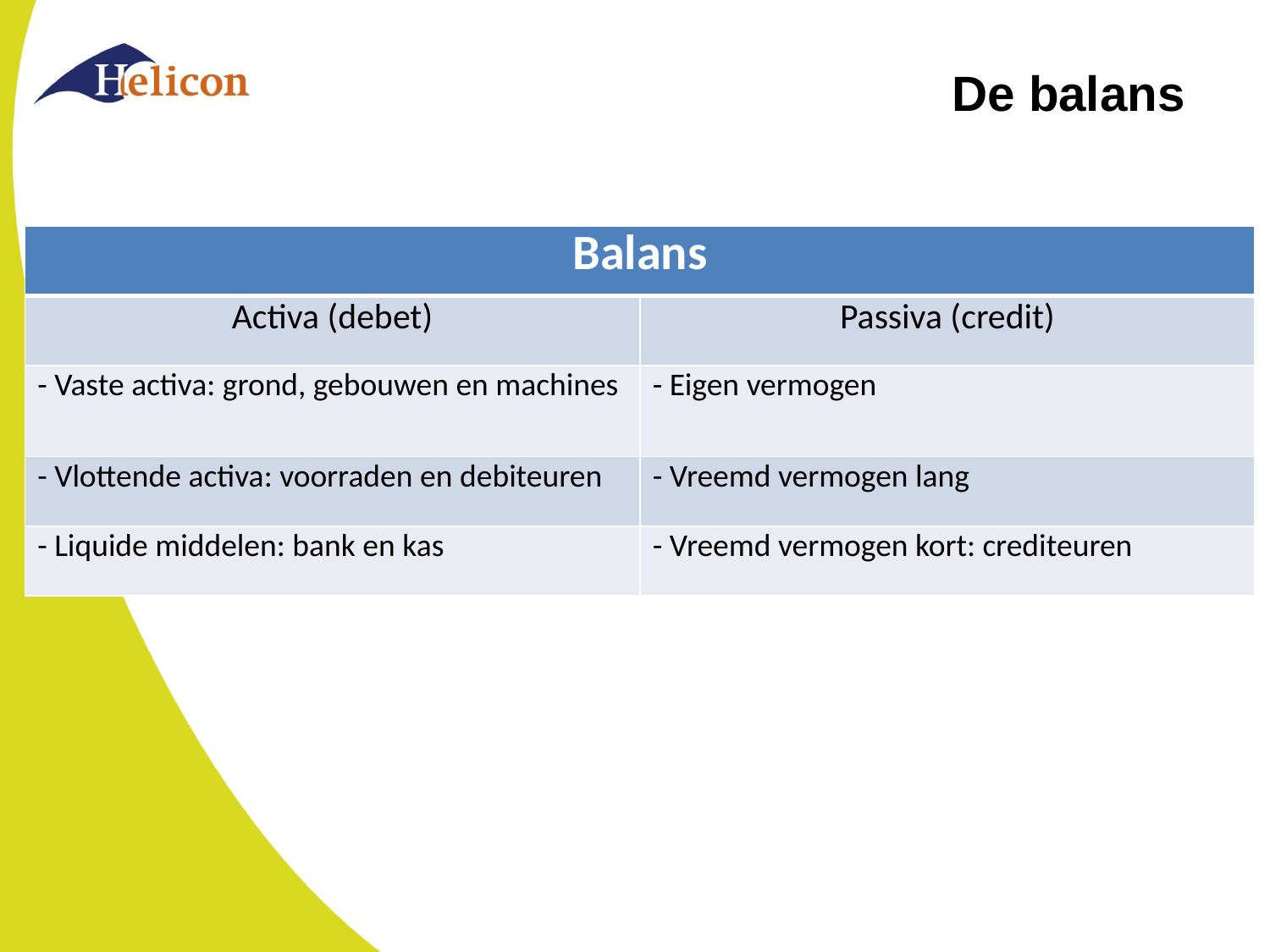

# De balans
| Balans |  |
| --- | --- |
| Activa (debet) | Passiva (credit) |
| - Vaste activa: grond, gebouwen en machines | - Eigen vermogen |
| - Vlottende activa: voorraden en debiteuren | - Vreemd vermogen lang |
| - Liquide middelen: bank en kas | - Vreemd vermogen kort: crediteuren |